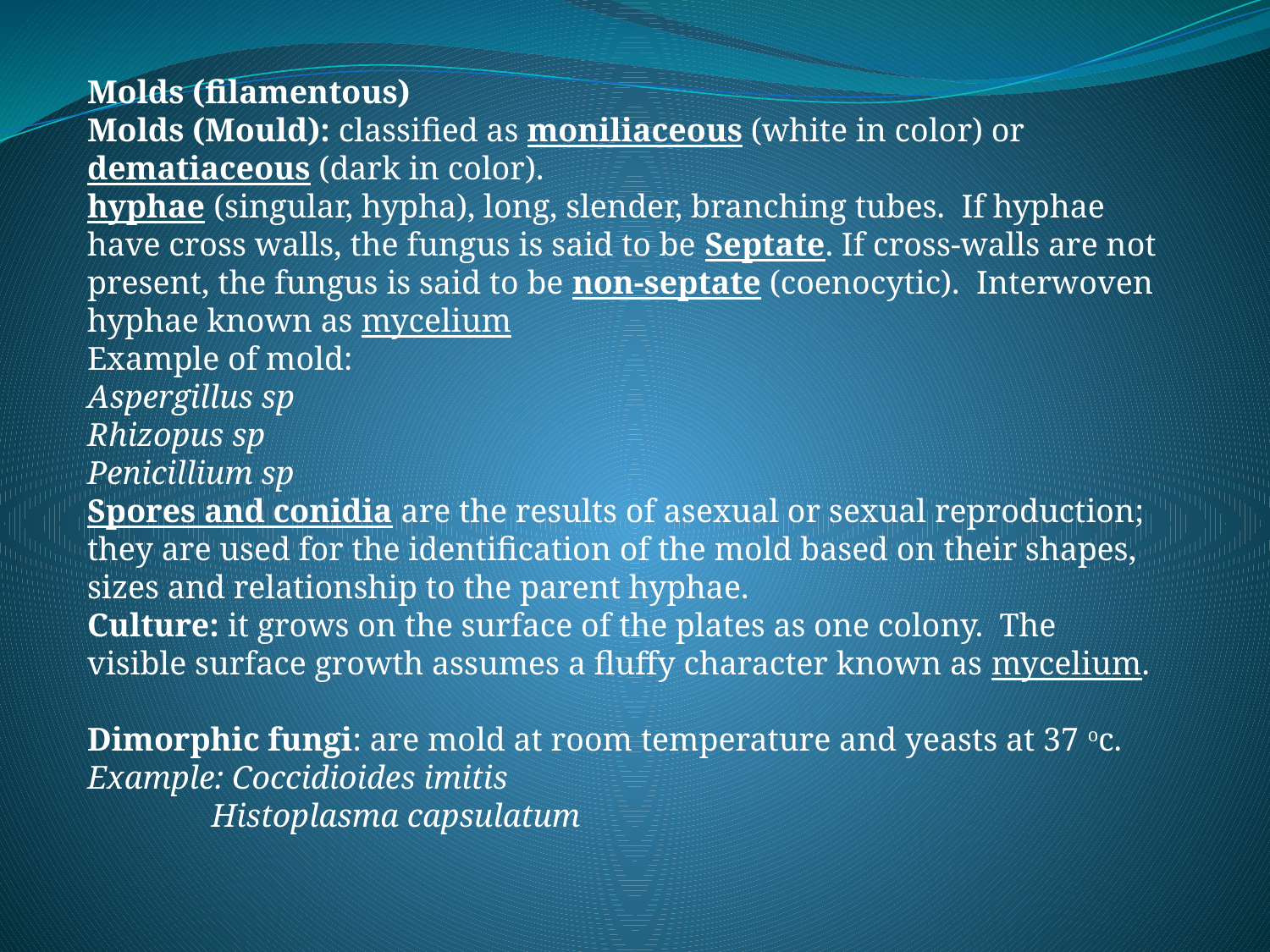

Molds (filamentous)
Molds (Mould): classified as moniliaceous (white in color) or dematiaceous (dark in color).
hyphae (singular, hypha), long, slender, branching tubes.  If hyphae have cross walls, the fungus is said to be Septate. If cross-walls are not present, the fungus is said to be non-septate (coenocytic).  Interwoven hyphae known as mycelium
Example of mold:
Aspergillus sp
Rhizopus sp
Penicillium sp
Spores and conidia are the results of asexual or sexual reproduction; they are used for the identification of the mold based on their shapes, sizes and relationship to the parent hyphae.
Culture: it grows on the surface of the plates as one colony.  The visible surface growth assumes a fluffy character known as mycelium.

Dimorphic fungi: are mold at room temperature and yeasts at 37 oc.
Example: Coccidioides imitis
               Histoplasma capsulatum